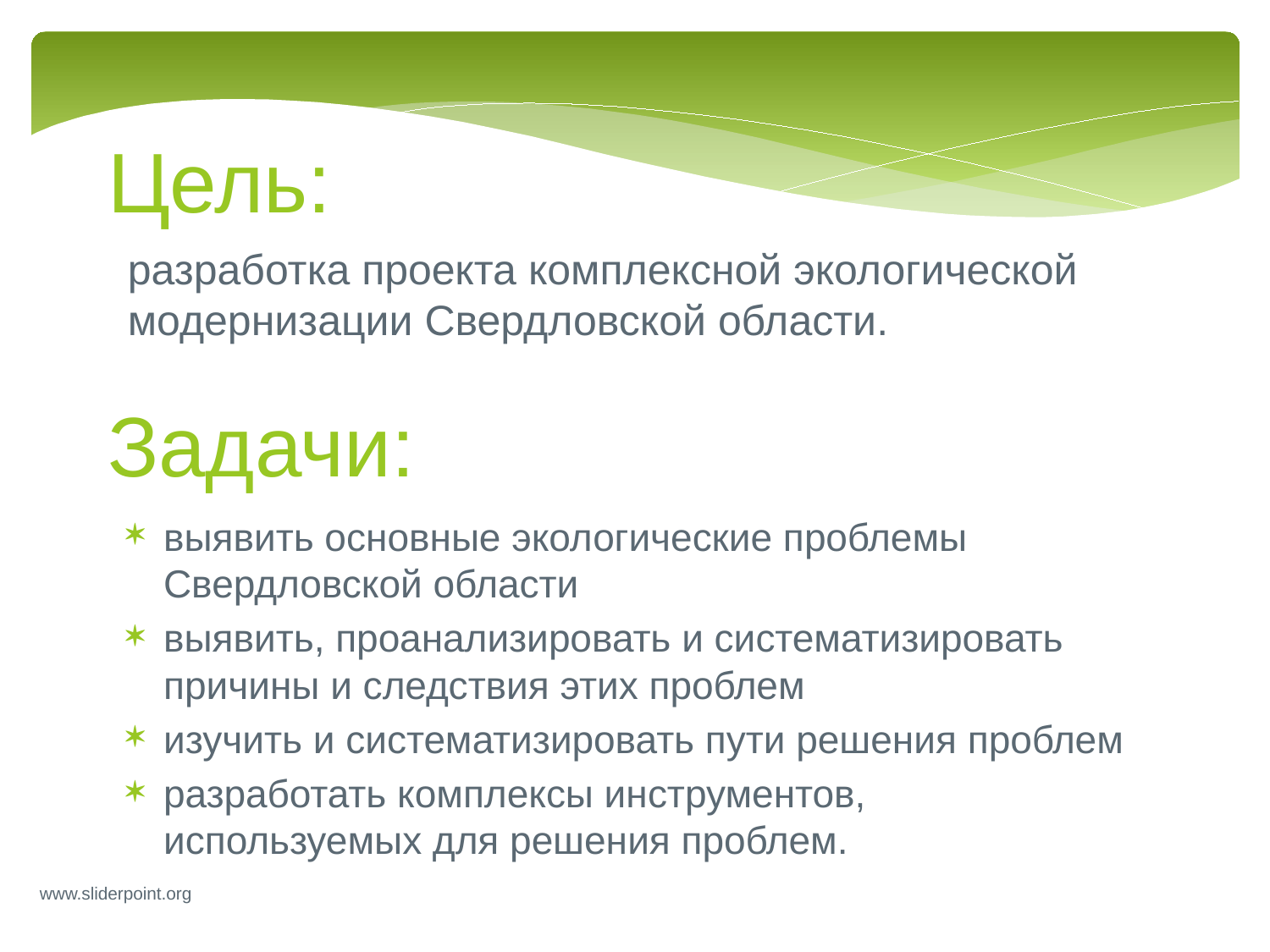

Цель:
разработка проекта комплексной экологической модернизации Свердловской области.
Задачи:
выявить основные экологические проблемы Свердловской области
выявить, проанализировать и систематизировать причины и следствия этих проблем
изучить и систематизировать пути решения проблем
разработать комплексы инструментов, используемых для решения проблем.
www.sliderpoint.org